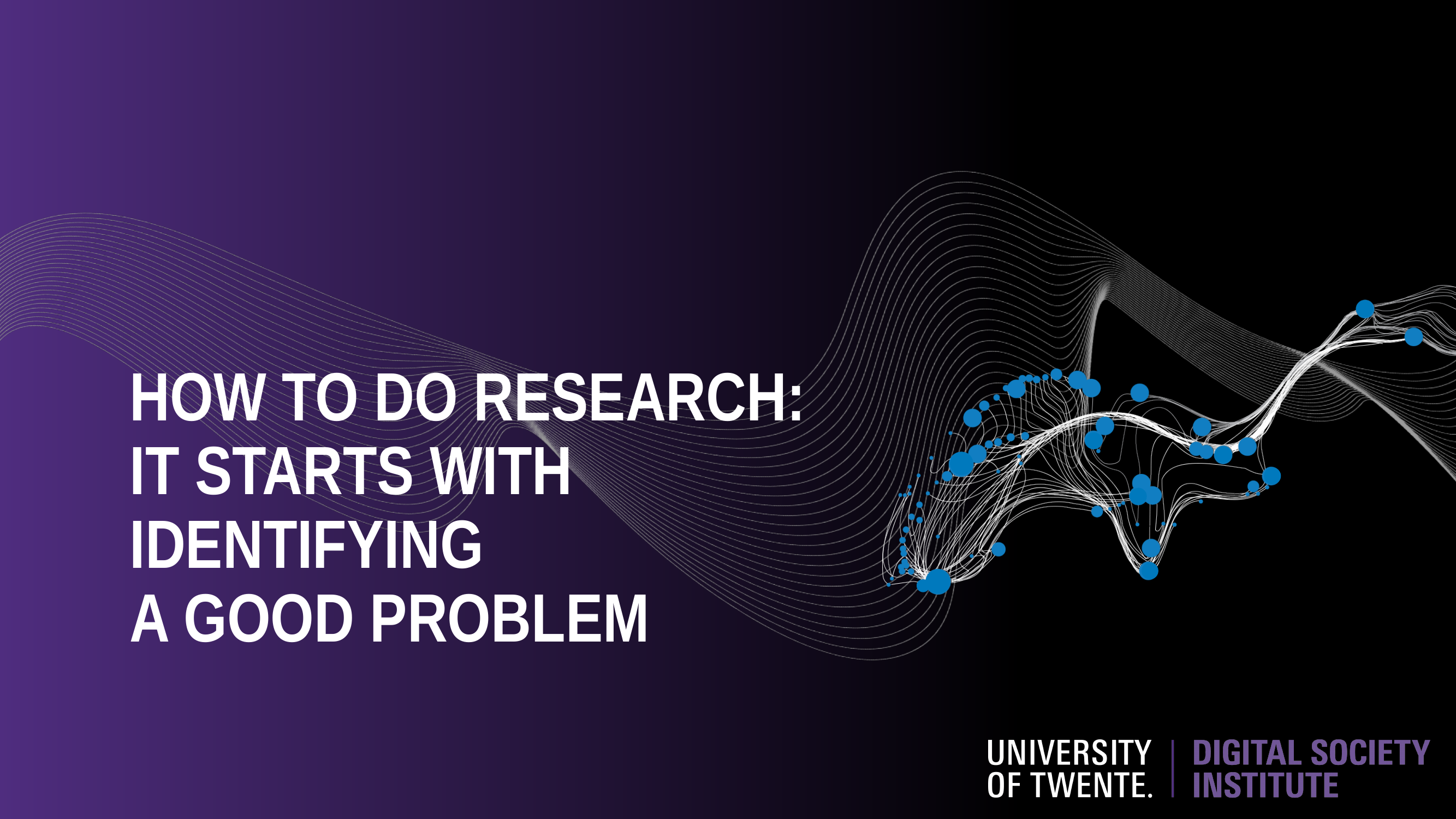

How to do research:
it starts with
identifying
a good problem